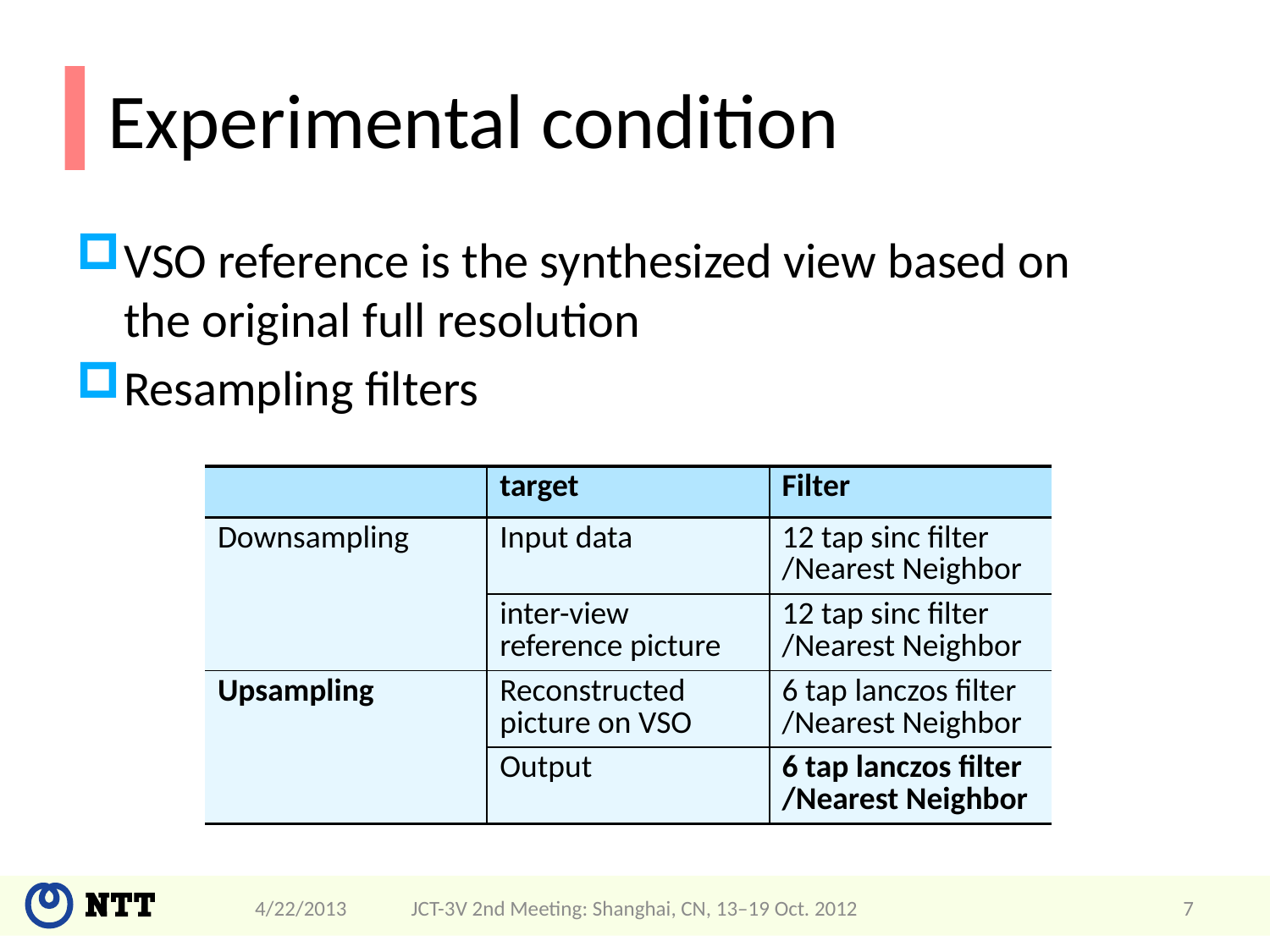

# Experimental condition
VSO reference is the synthesized view based on
the original full resolution
Resampling filters
|  | target | Filter |
| --- | --- | --- |
| Downsampling | Input data | 12 tap sinc filter /Nearest Neighbor |
|  | inter-view reference picture | 12 tap sinc filter /Nearest Neighbor |
| Upsampling | Reconstructed picture on VSO | 6 tap lanczos filter /Nearest Neighbor |
|  | Output | 6 tap lanczos filter /Nearest Neighbor |
4/22/2013
JCT-3V 2nd Meeting: Shanghai, CN, 13–19 Oct. 2012
7